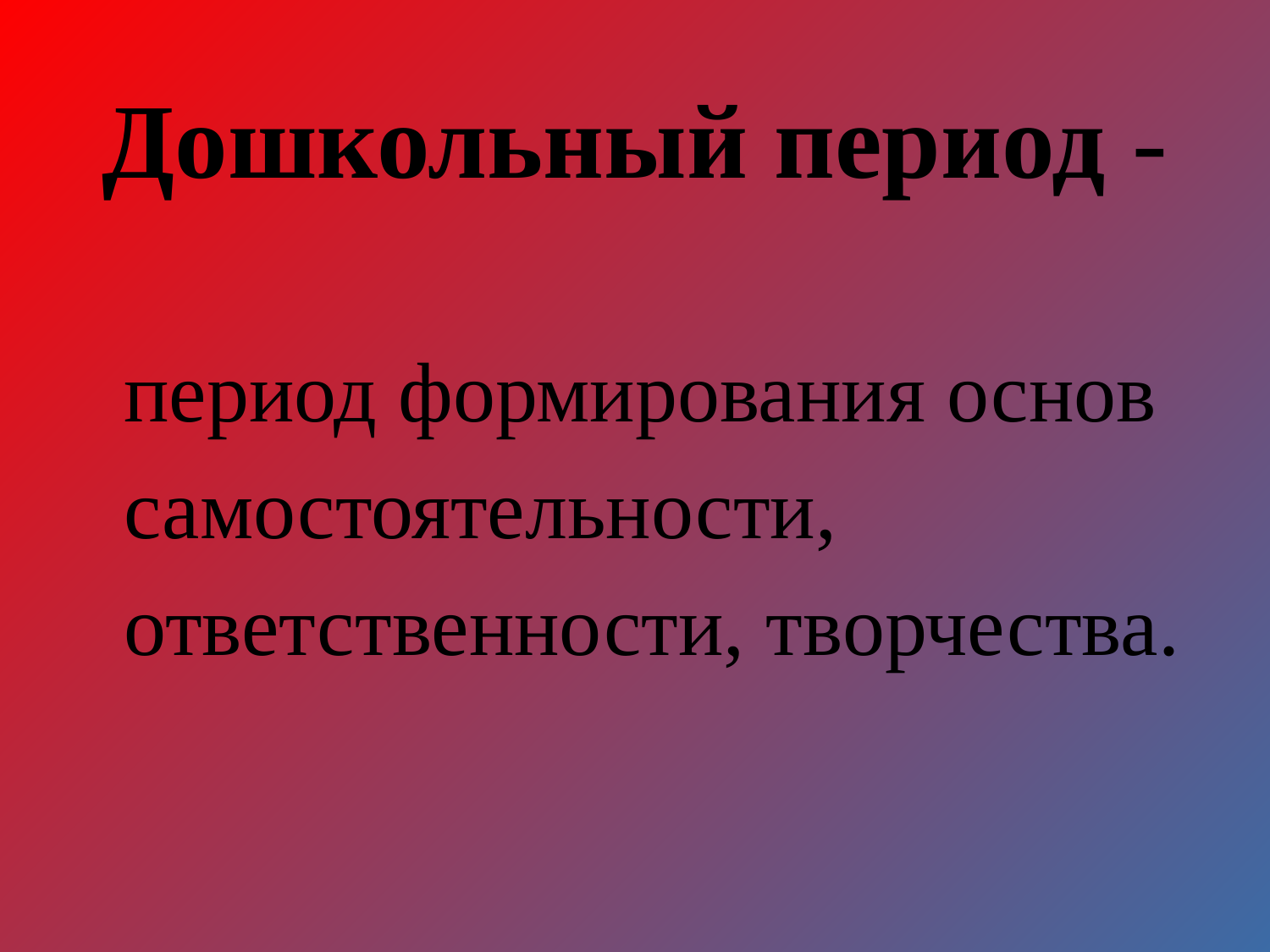

# Дошкольный период -
период формирования основ самостоятельности, ответственности, творчества.